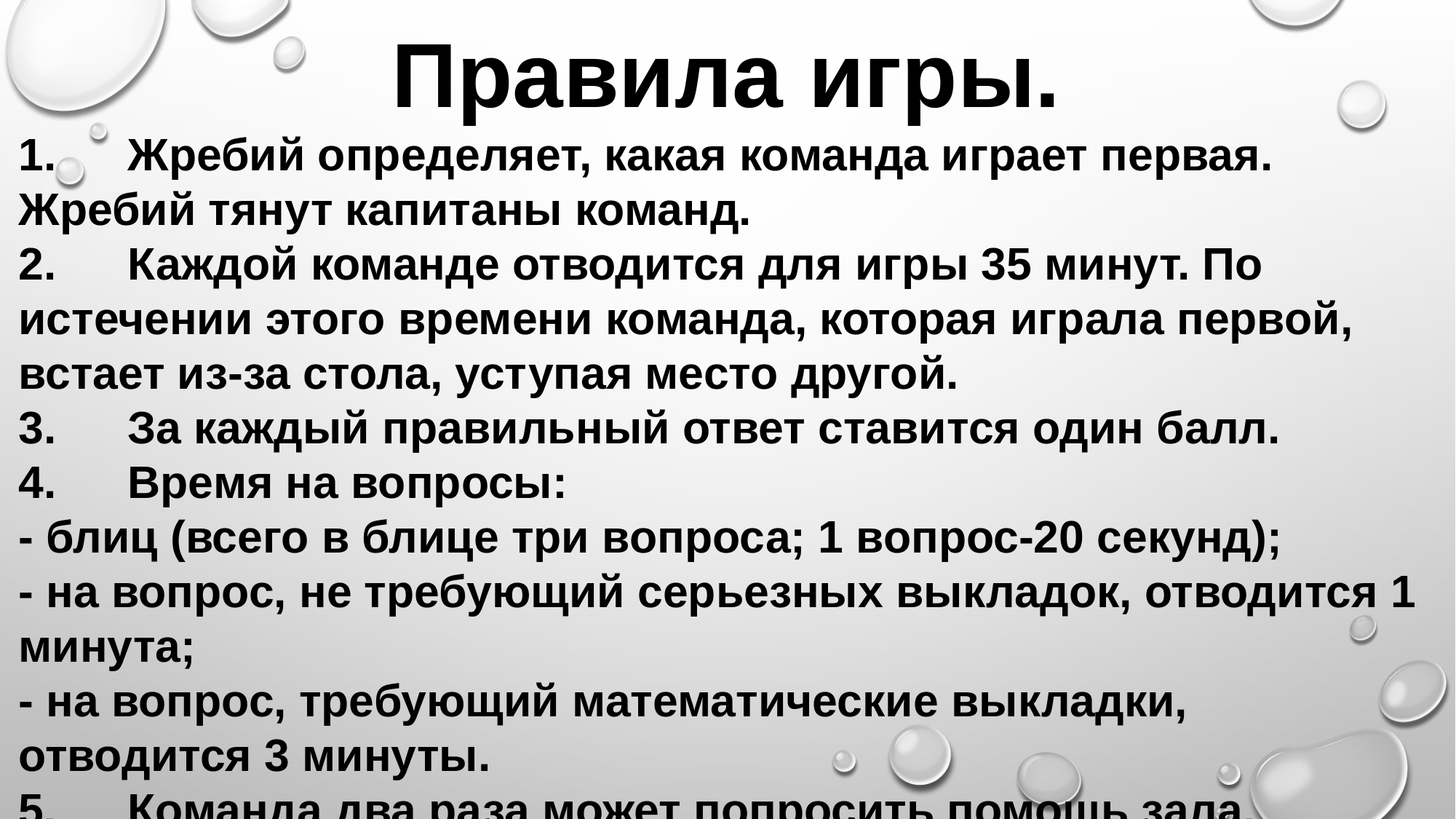

Правила игры.
1.	Жребий определяет, какая команда играет первая. Жребий тянут капитаны команд.
2.	Каждой команде отводится для игры 35 минут. По истечении этого времени команда, которая играла первой, встает из-за стола, уступая место другой.
3.	За каждый правильный ответ ставится один балл.
4.	Время на вопросы:
- блиц (всего в блице три вопроса; 1 вопрос-20 секунд);
- на вопрос, не требующий серьезных выкладок, отводится 1 минута;
- на вопрос, требующий математические выкладки, отводится 3 минуты.
5.	Команда два раза может попросить помощь зала.